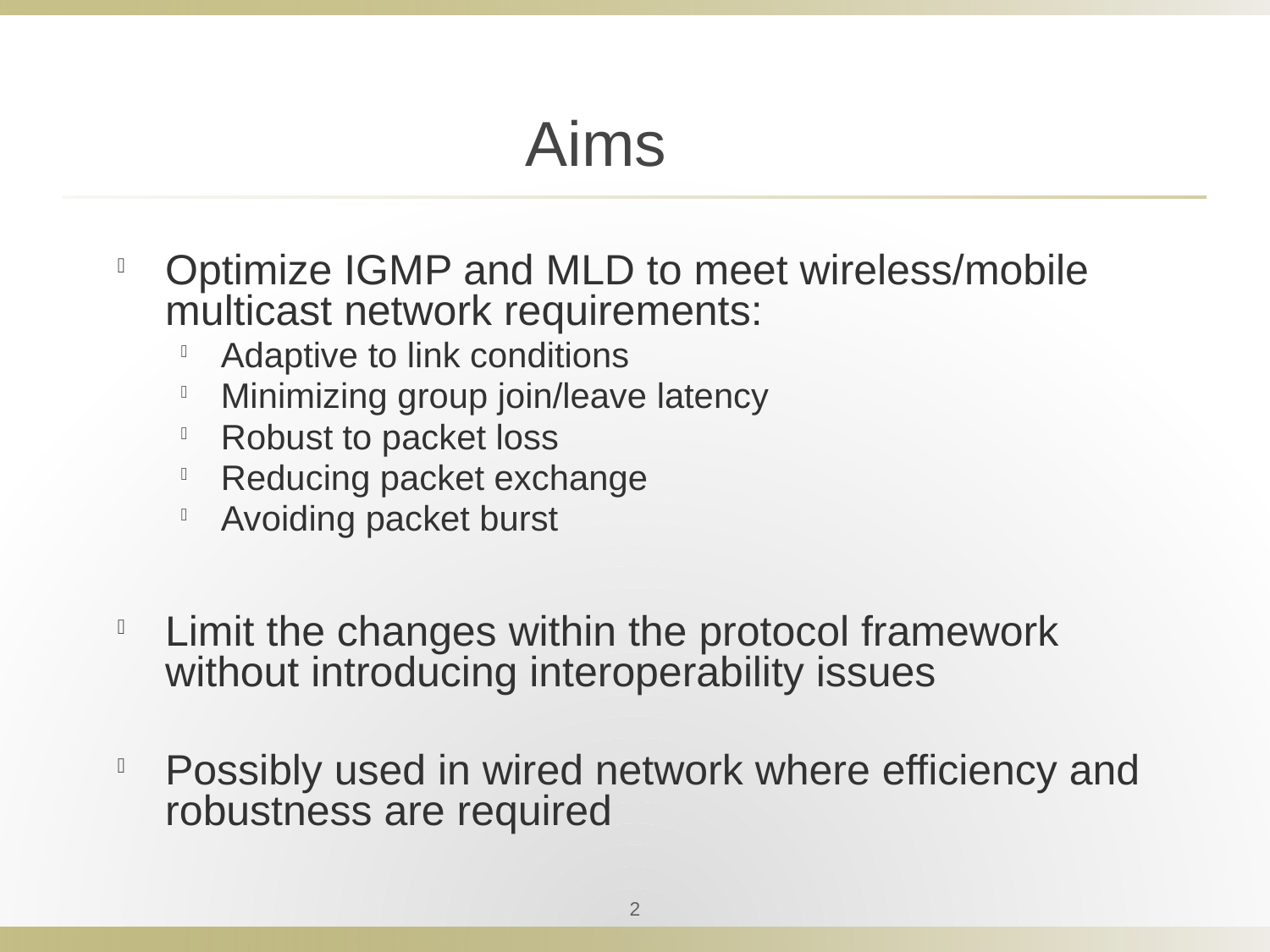

# Aims
Optimize IGMP and MLD to meet wireless/mobile multicast network requirements:
Adaptive to link conditions
Minimizing group join/leave latency
Robust to packet loss
Reducing packet exchange
Avoiding packet burst

Limit the changes within the protocol framework without introducing interoperability issues

Possibly used in wired network where efficiency and robustness are required
2